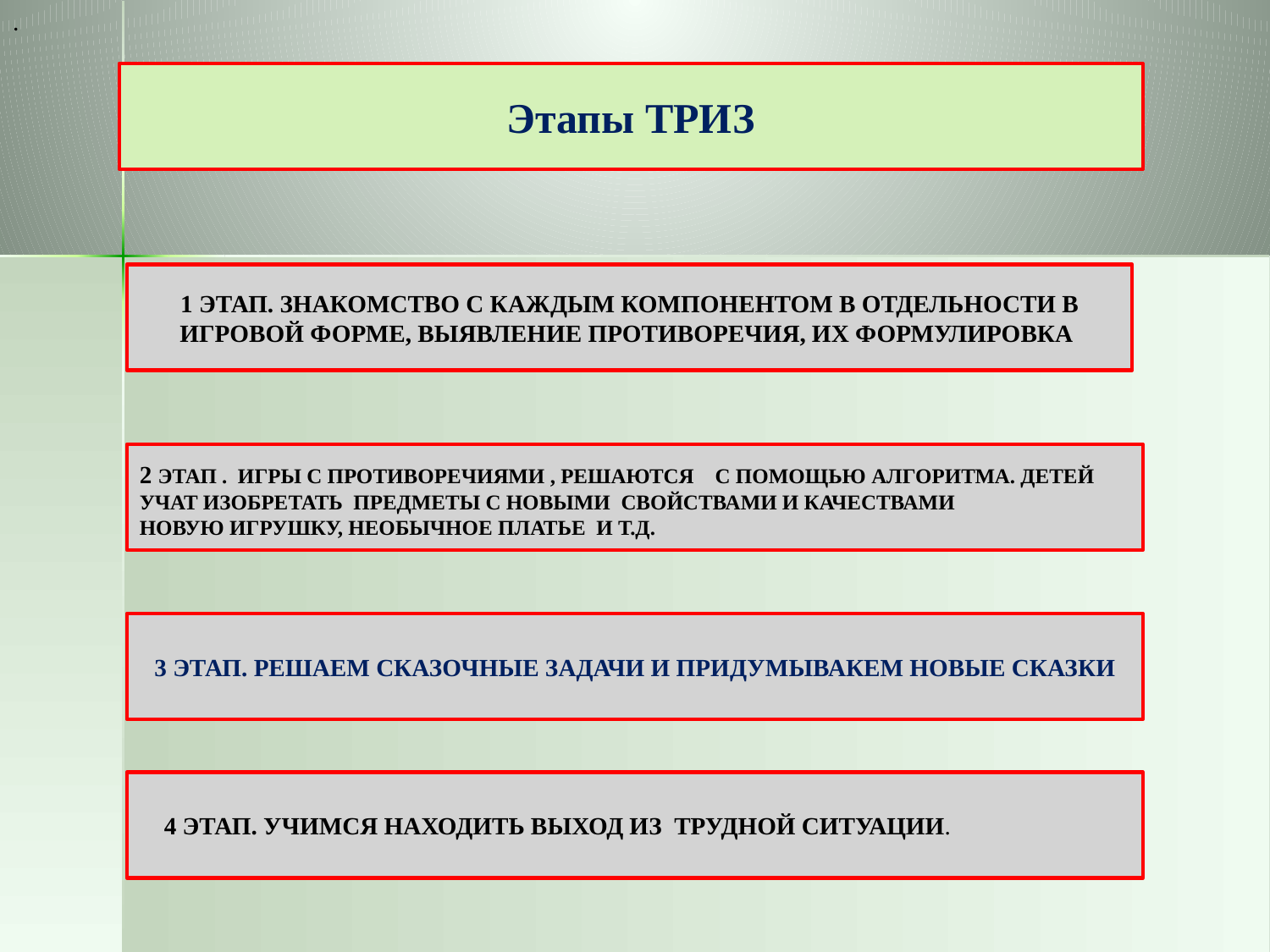

.
Этапы ТРИЗ

1 ЭТАП. ЗНАКОМСТВО С КАЖДЫМ КОМПОНЕНТОМ В ОТДЕЛЬНОСТИ В ИГРОВОЙ ФОРМЕ, ВЫЯВЛЕНИЕ ПРОТИВОРЕЧИЯ, ИХ ФОРМУЛИРОВКА

2 ЭТАП .  ИГРЫ С ПРОТИВОРЕЧИЯМИ , РЕШАЮТСЯ    С ПОМОЩЬЮ АЛГОРИТМА. ДЕТЕЙ  УЧАТ ИЗОБРЕТАТЬ  ПРЕДМЕТЫ С НОВЫМИ  СВОЙСТВАМИ И КАЧЕСТВАМИ
НОВУЮ ИГРУШКУ, НЕОБЫЧНОЕ ПЛАТЬЕ  И Т.Д.
3 ЭТАП. РЕШАЕМ СКАЗОЧНЫЕ ЗАДАЧИ И ПРИДУМЫВАКЕМ НОВЫЕ СКАЗКИ
    4 ЭТАП. УЧИМСЯ НАХОДИТЬ ВЫХОД ИЗ  ТРУДНОЙ СИТУАЦИИ.